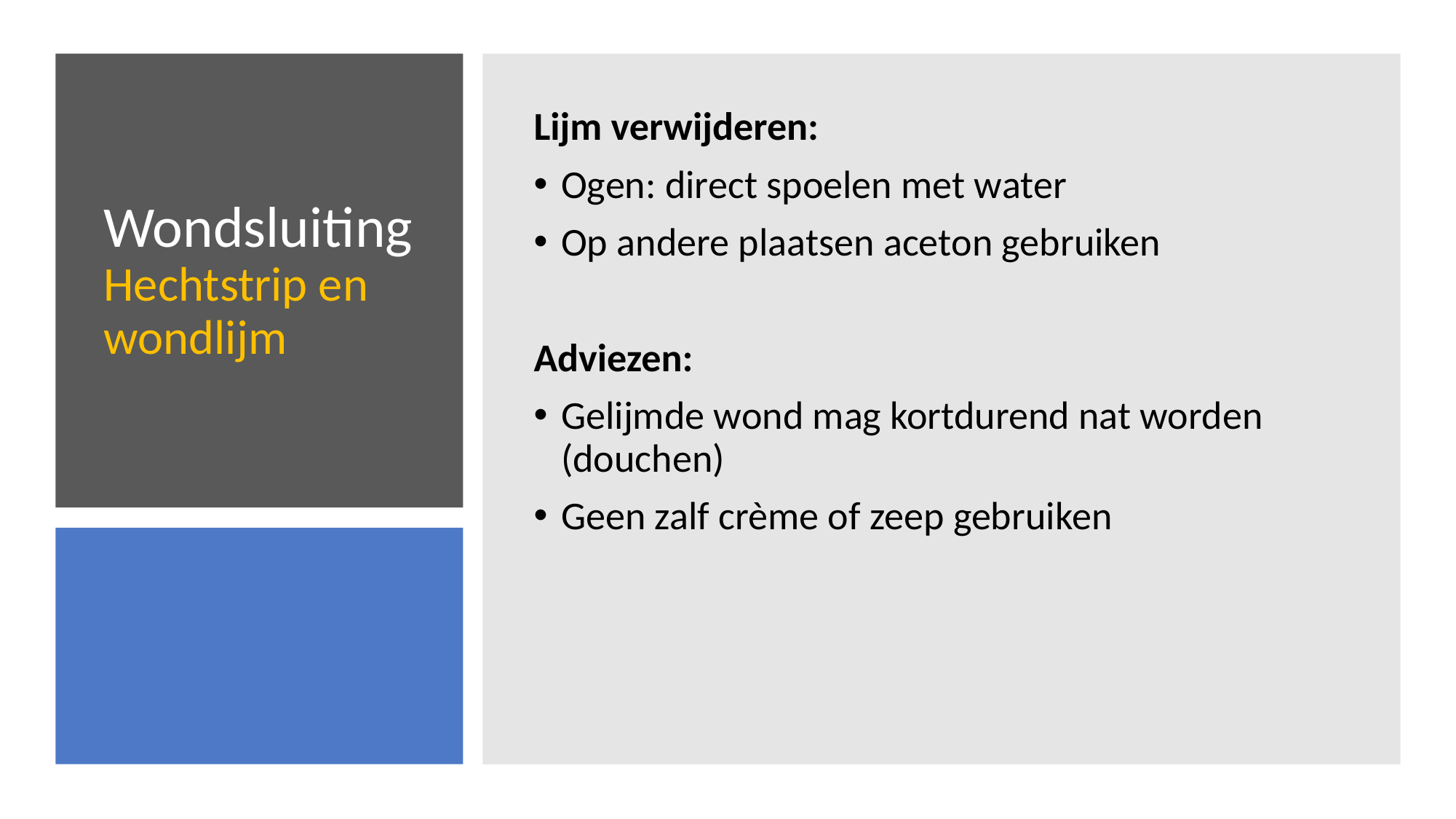

Lijm verwijderen:
Ogen: direct spoelen met water
Op andere plaatsen aceton gebruiken

Adviezen:
Gelijmde wond mag kortdurend nat worden (douchen)
Geen zalf crème of zeep gebruiken

# Wondsluiting Hechtstrip en wondlijm